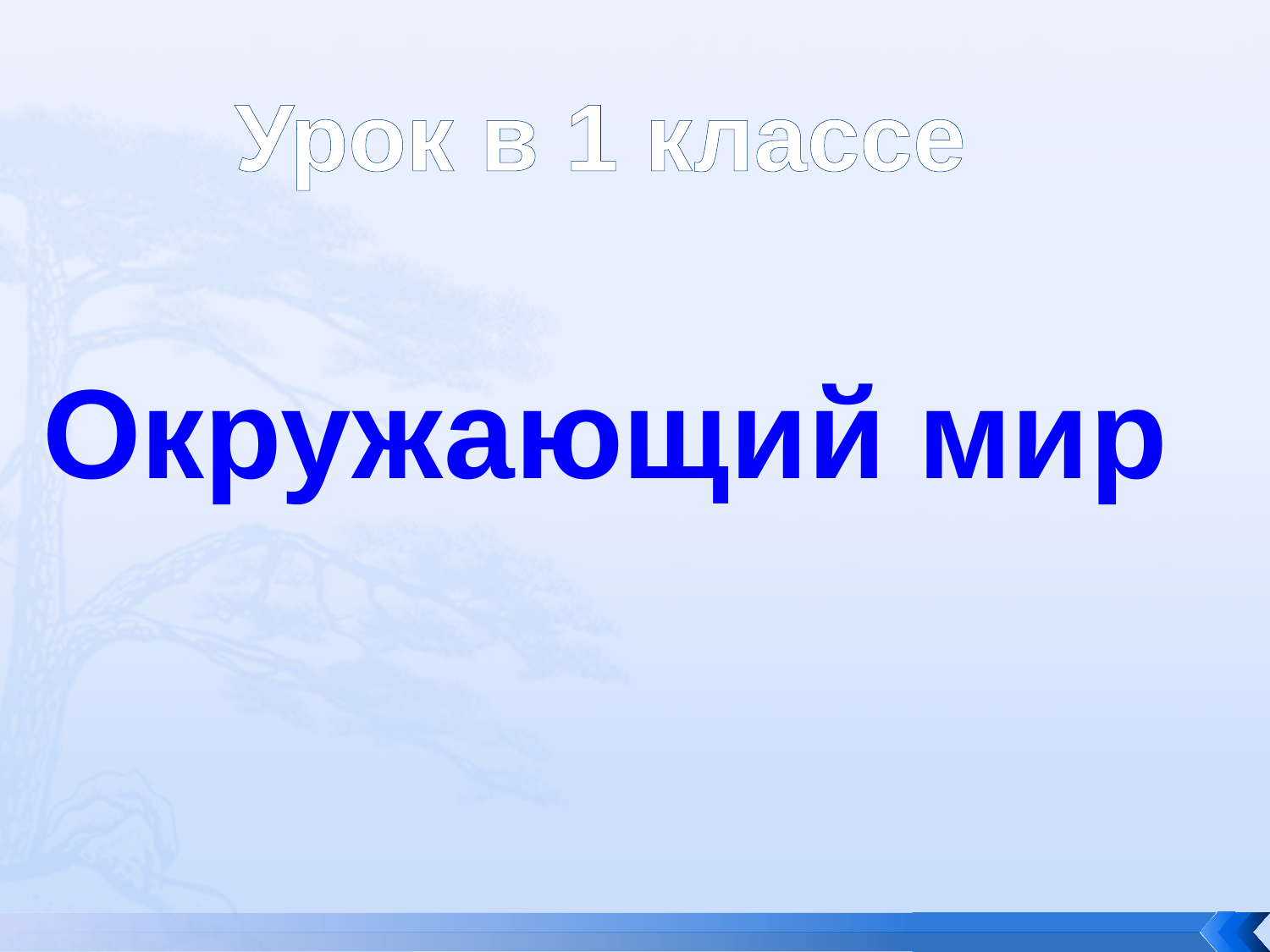

Урок в 1 классе
# Окружающий мир